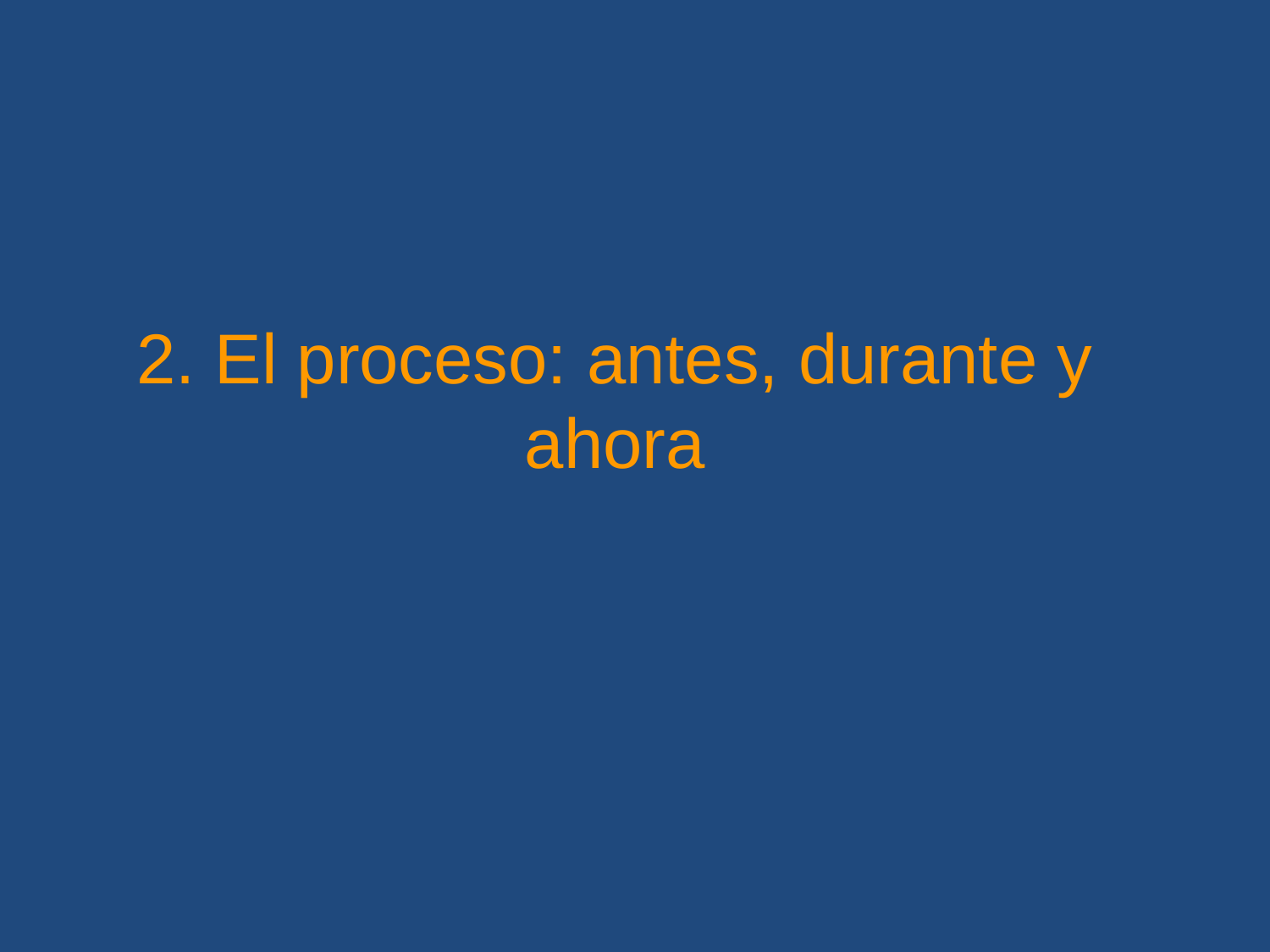

# 2. El proceso: antes, durante y ahora